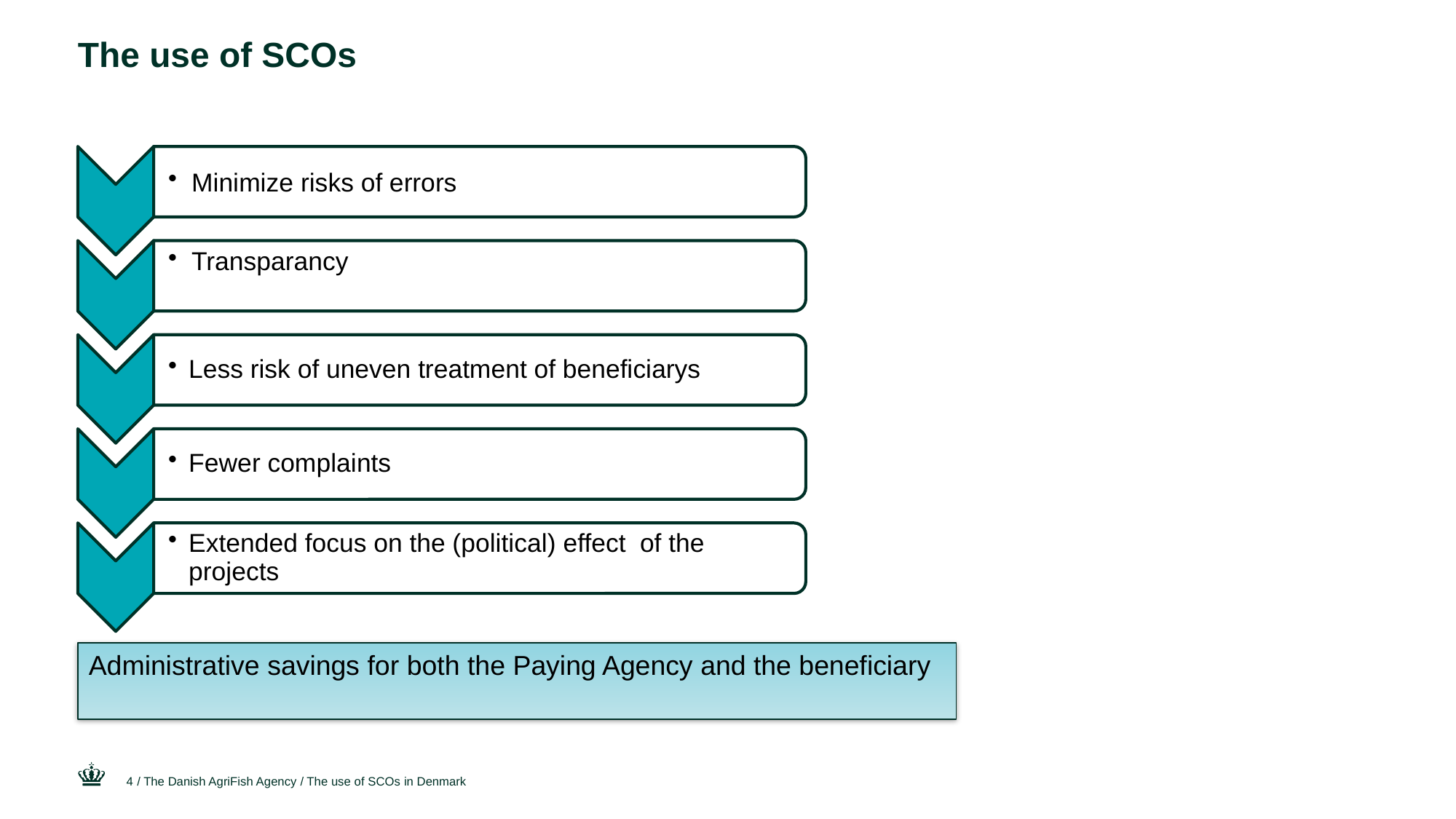

# The use of SCOs

  Minimize risks of errors

  Transparancy

Less risk of uneven treatment of beneficiarys

Fewer complaints

Extended focus on the (political) effect  of the projects
Administrative savings for both the Paying Agency and the beneficiary

4
/ The Danish AgriFish Agency / The use of SCOs in Denmark
28 September 2016